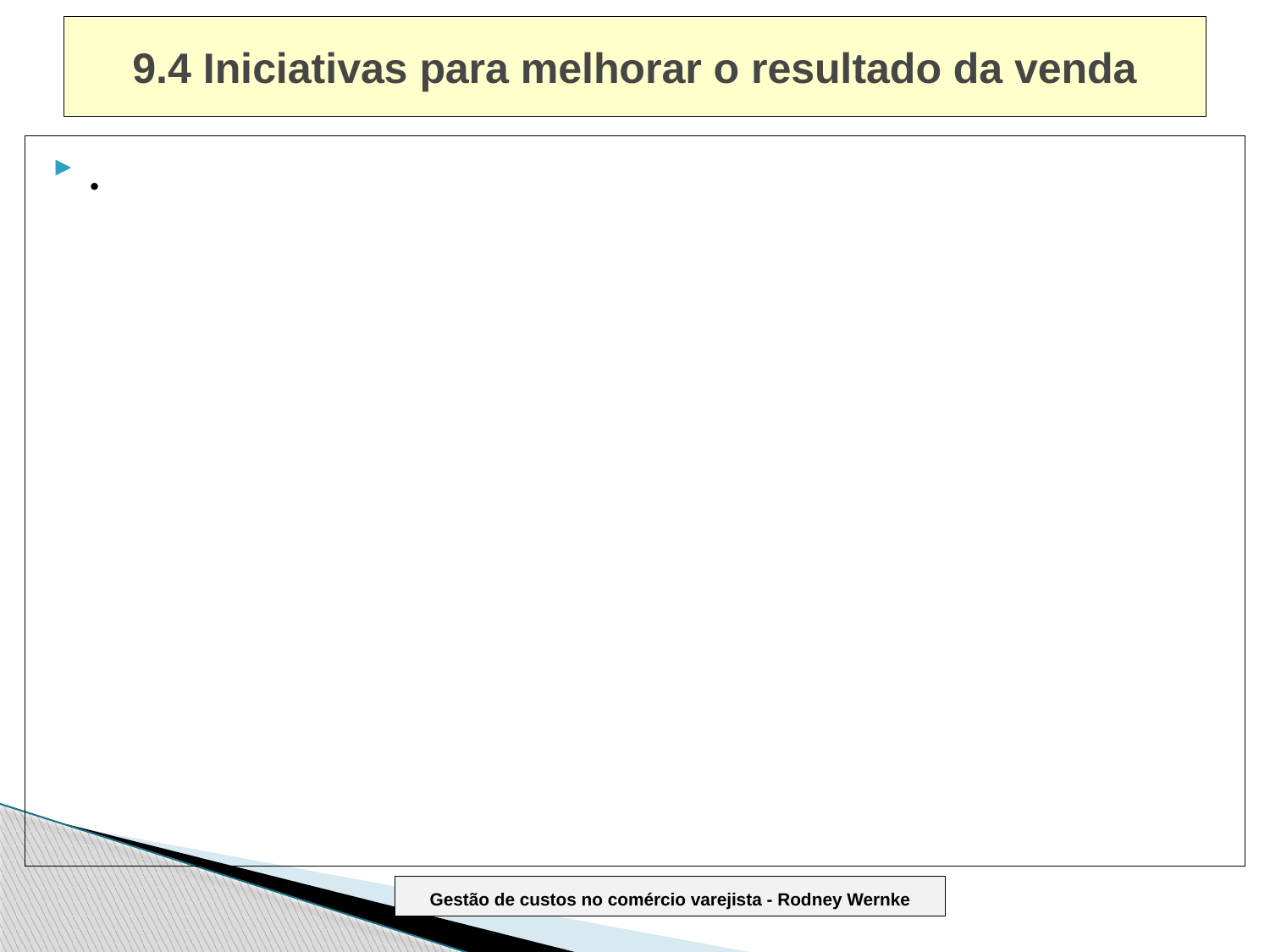

# 9.4 Iniciativas para melhorar o resultado da venda
.
Gestão de custos no comércio varejista - Rodney Wernke